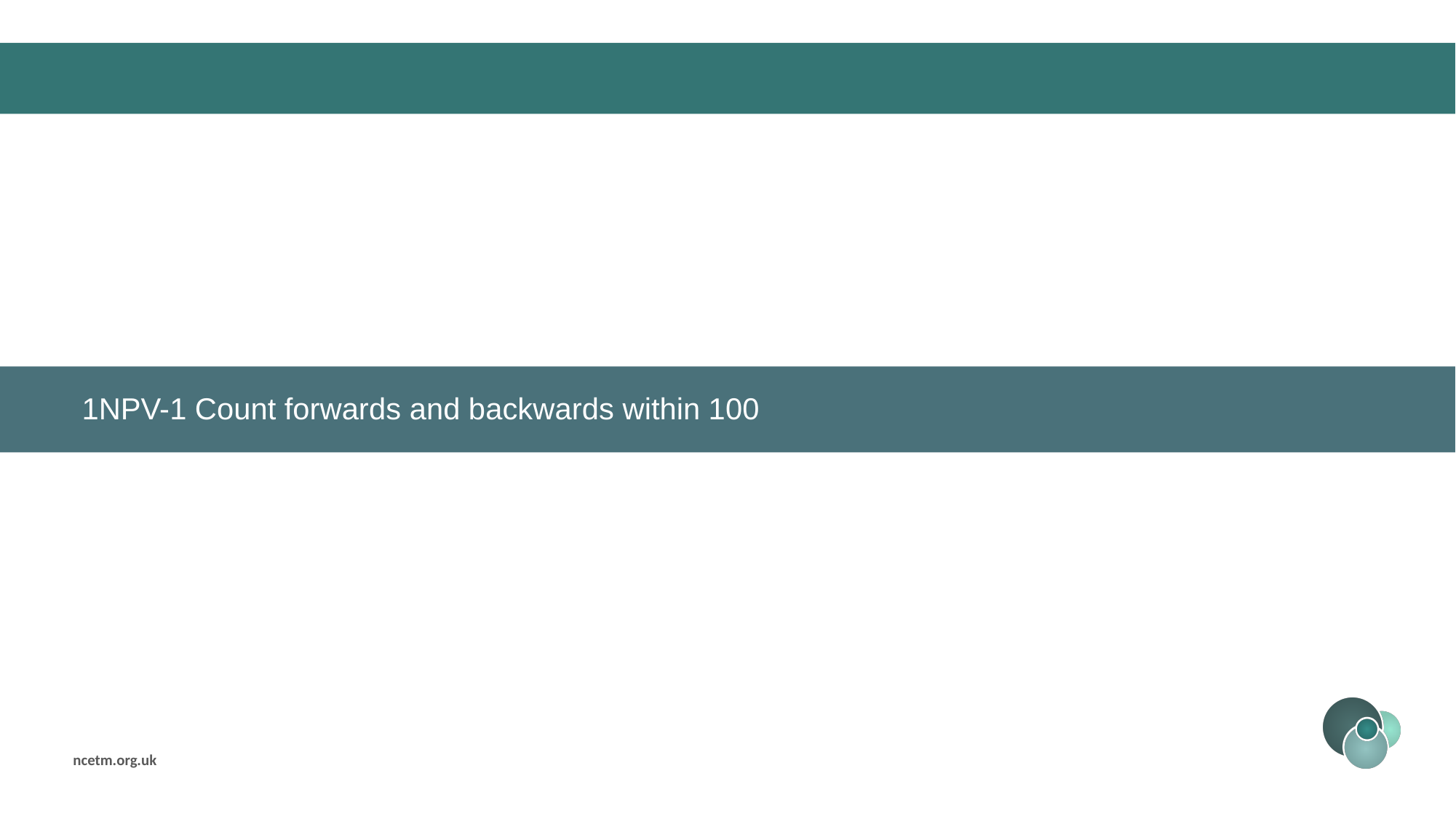

1NPV-1 Count forwards and backwards within 100